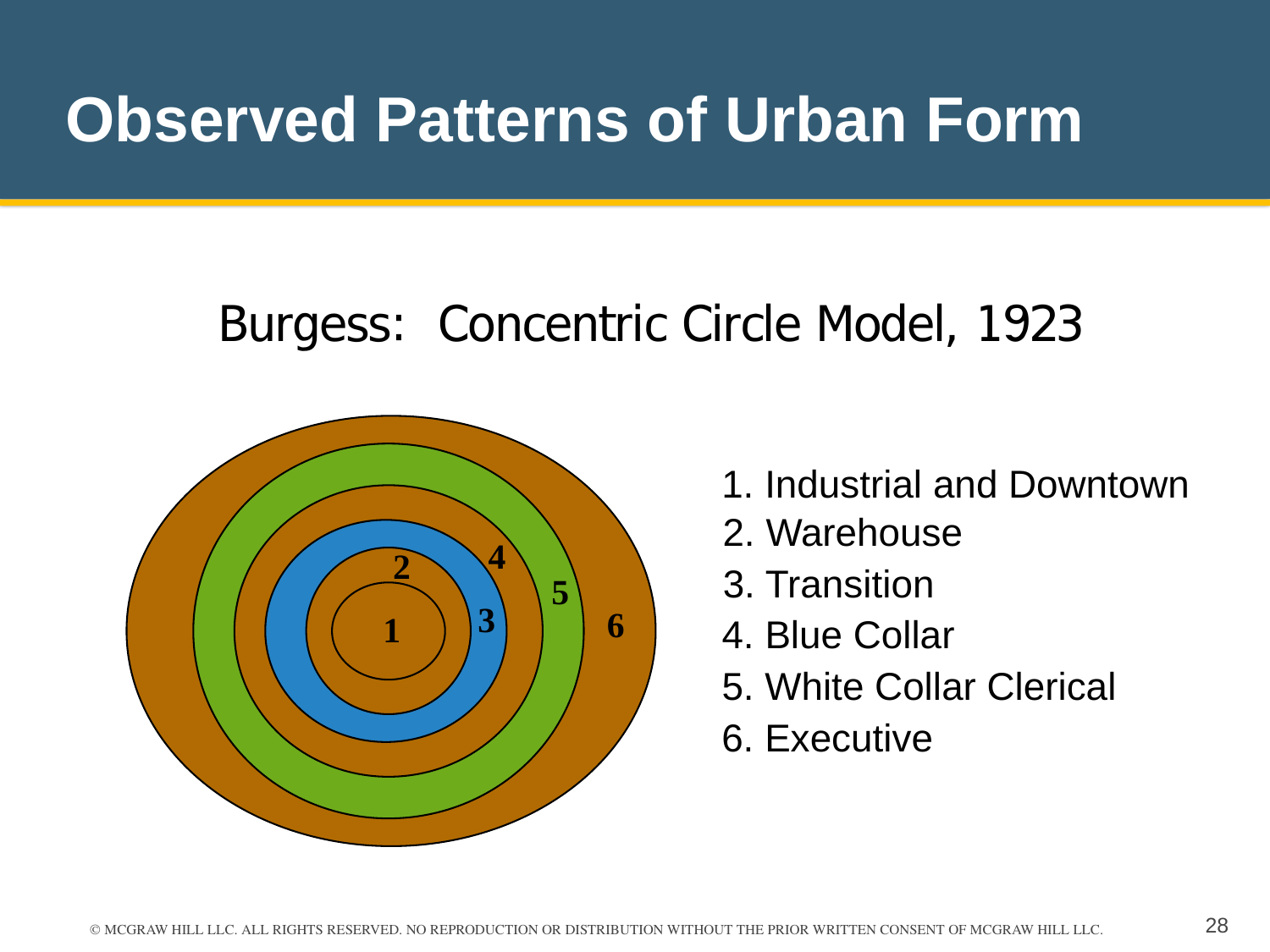

# Observed Patterns of Urban Form
 Burgess:  Concentric Circle Model, 1923

4
2

5

3
6
1
1. Industrial and Downtown
2. Warehouse
3. Transition
4. Blue Collar
5. White Collar Clerical
6. Executive
© MCGRAW HILL LLC. ALL RIGHTS RESERVED. NO REPRODUCTION OR DISTRIBUTION WITHOUT THE PRIOR WRITTEN CONSENT OF MCGRAW HILL LLC.
28